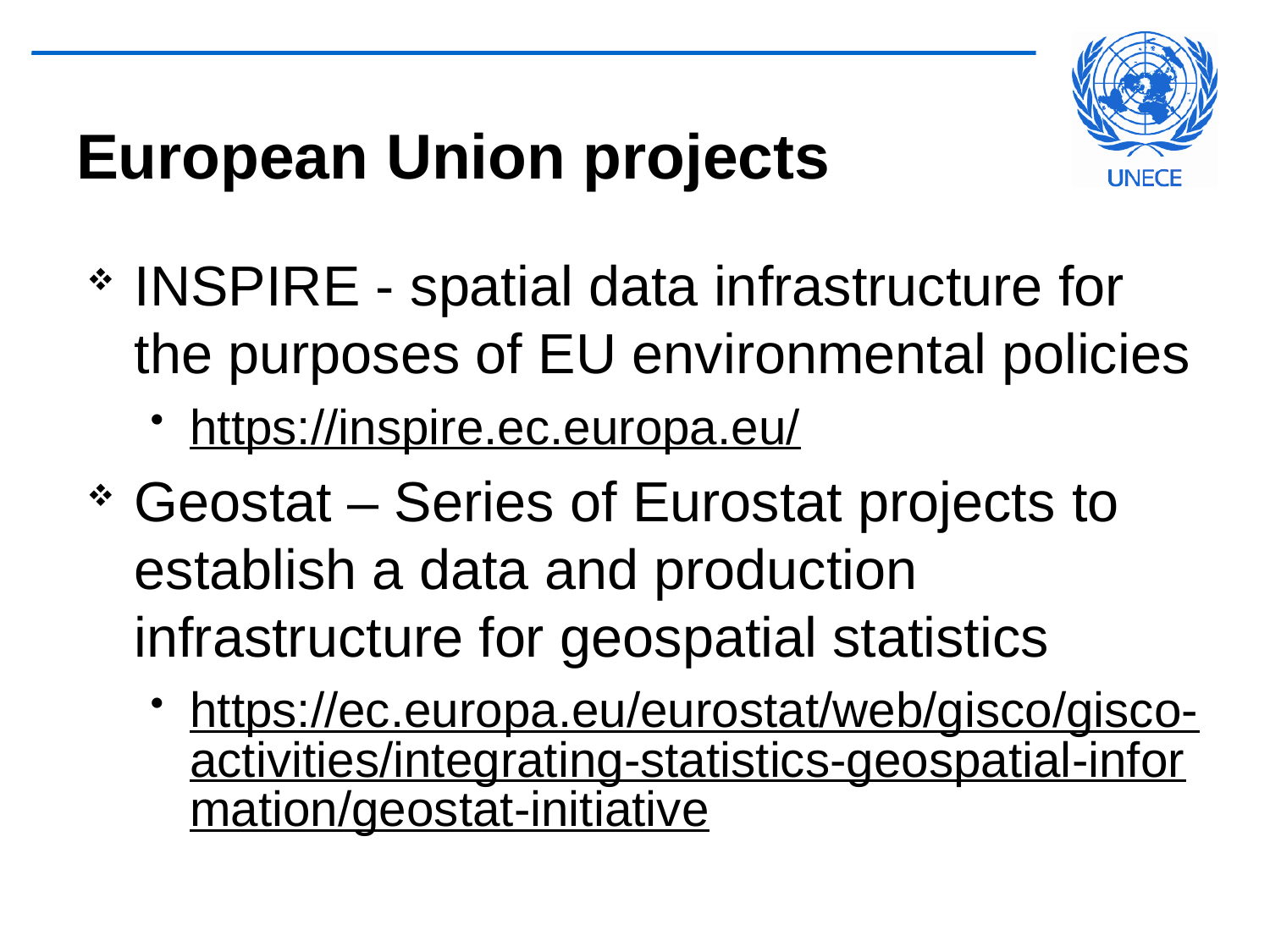

# European Union projects
INSPIRE - spatial data infrastructure for the purposes of EU environmental policies
https://inspire.ec.europa.eu/
Geostat – Series of Eurostat projects to establish a data and production infrastructure for geospatial statistics
https://ec.europa.eu/eurostat/web/gisco/gisco-activities/integrating-statistics-geospatial-information/geostat-initiative